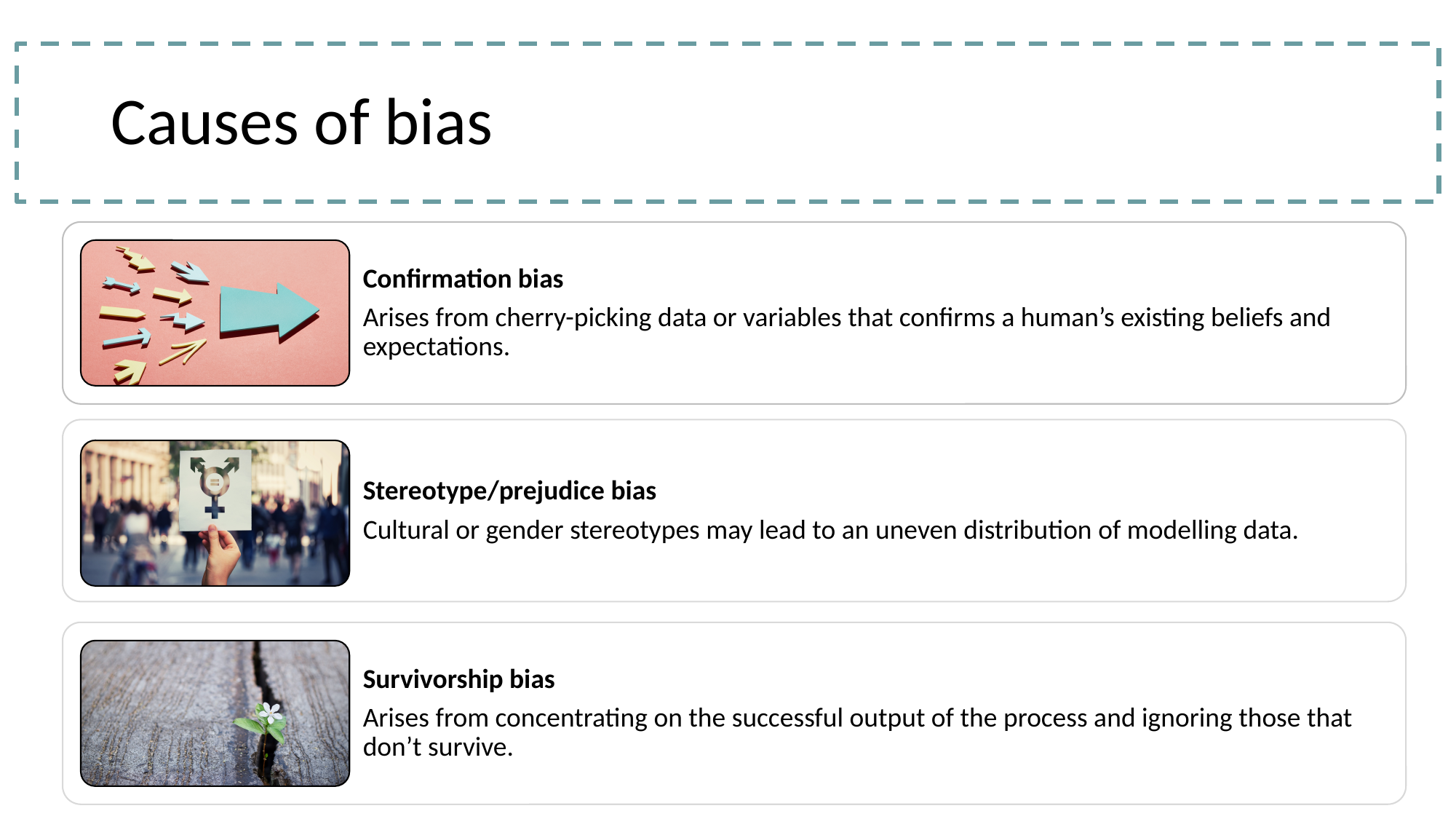

# Causes of bias
Confirmation bias
Arises from cherry-picking data or variables that confirms a human’s existing beliefs and expectations.
Stereotype/prejudice bias
Cultural or gender stereotypes may lead to an uneven distribution of modelling data.
Survivorship bias
Arises from concentrating on the successful output of the process and ignoring those that don’t survive.